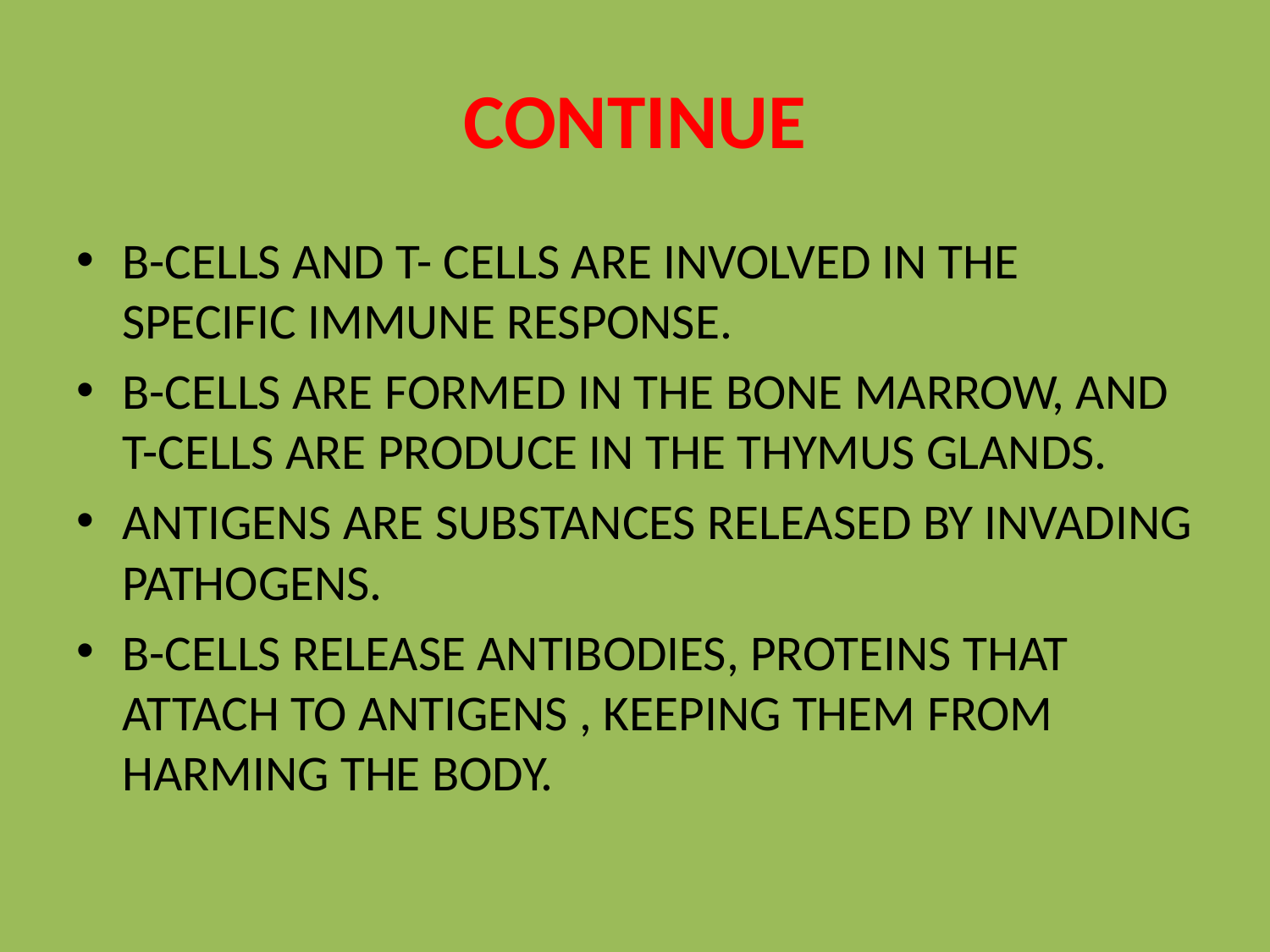

# CONTINUE
B-CELLS AND T- CELLS ARE INVOLVED IN THE SPECIFIC IMMUNE RESPONSE.
B-CELLS ARE FORMED IN THE BONE MARROW, AND T-CELLS ARE PRODUCE IN THE THYMUS GLANDS.
ANTIGENS ARE SUBSTANCES RELEASED BY INVADING PATHOGENS.
B-CELLS RELEASE ANTIBODIES, PROTEINS THAT ATTACH TO ANTIGENS , KEEPING THEM FROM HARMING THE BODY.